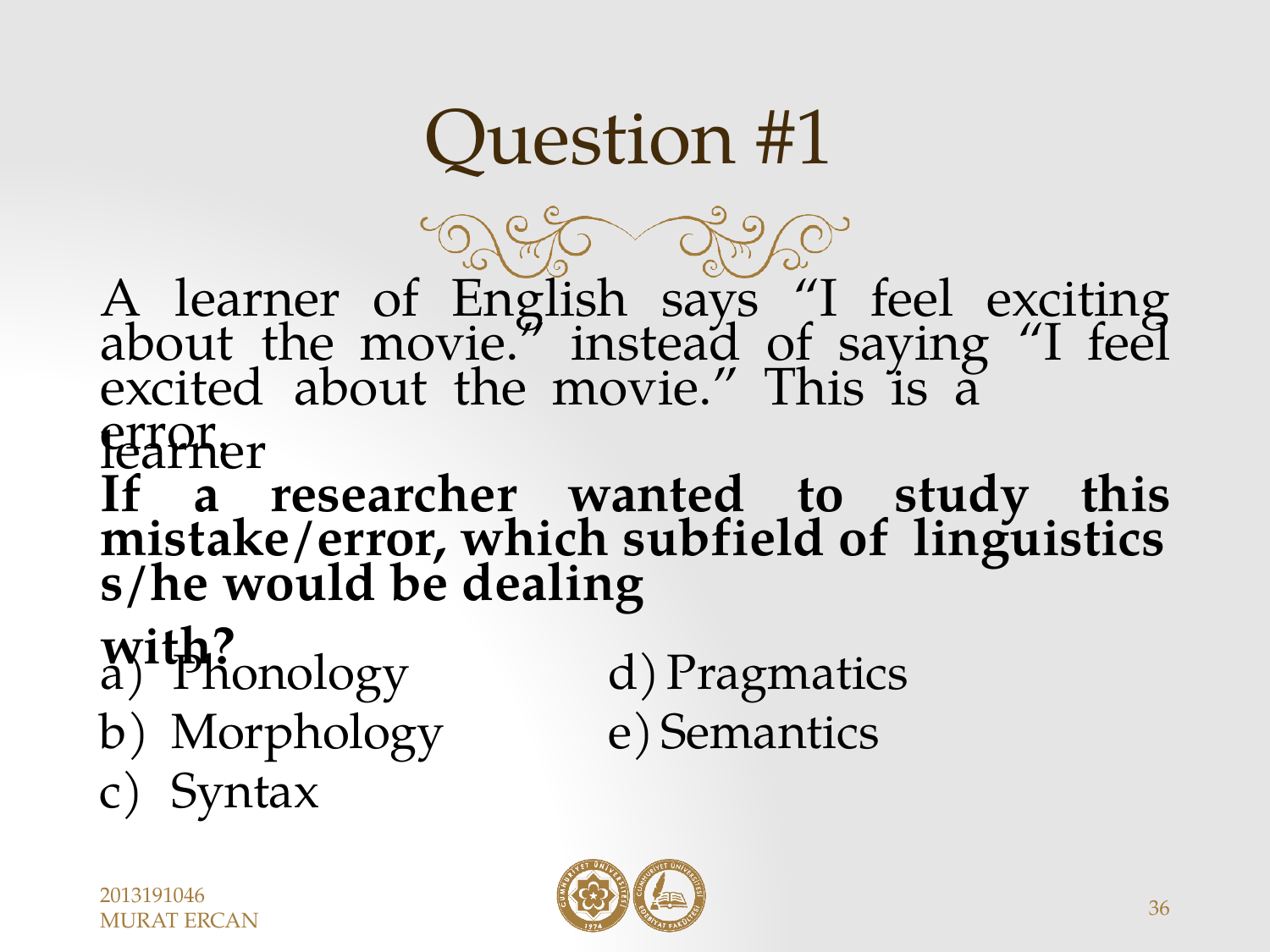

# Question #1
A	learner	of	English	says	“I	feel	exciting
about	the	movie.”	instead	of	saying	“I	feel
excited	about	the	movie.”	This	is	a	learner
error.
If	a	researcher	wanted	to	study	this
mistake/error, which subfield of linguistics
s/he would be dealing with?
a)	Phonology
Pragmatics
Semantics
Morphology
Syntax

2013191046
MURAT ERCAN
36